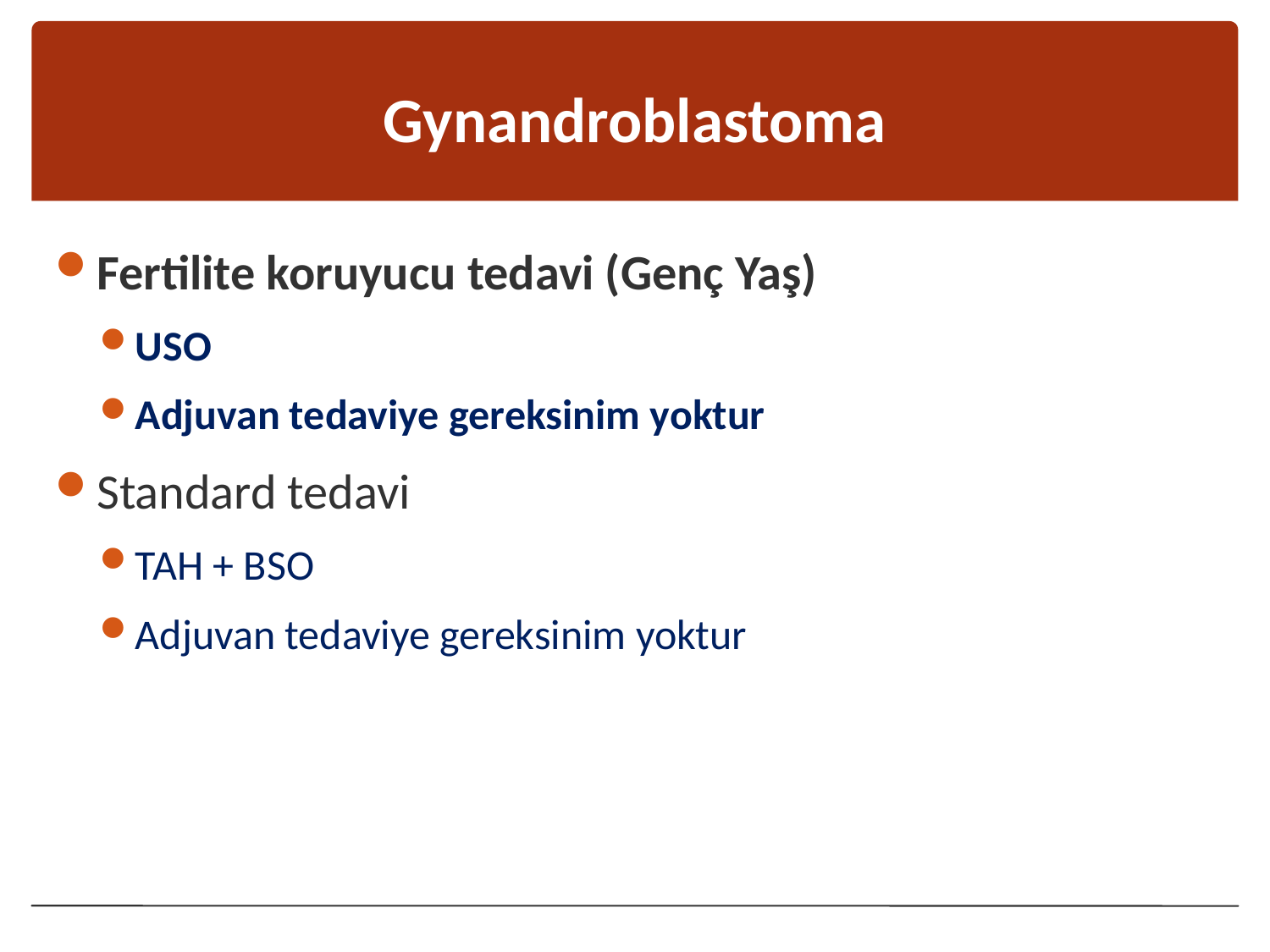

# Gynandroblastoma
Fertilite koruyucu tedavi (Genç Yaş)
USO
Adjuvan tedaviye gereksinim yoktur
Standard tedavi
TAH + BSO
Adjuvan tedaviye gereksinim yoktur